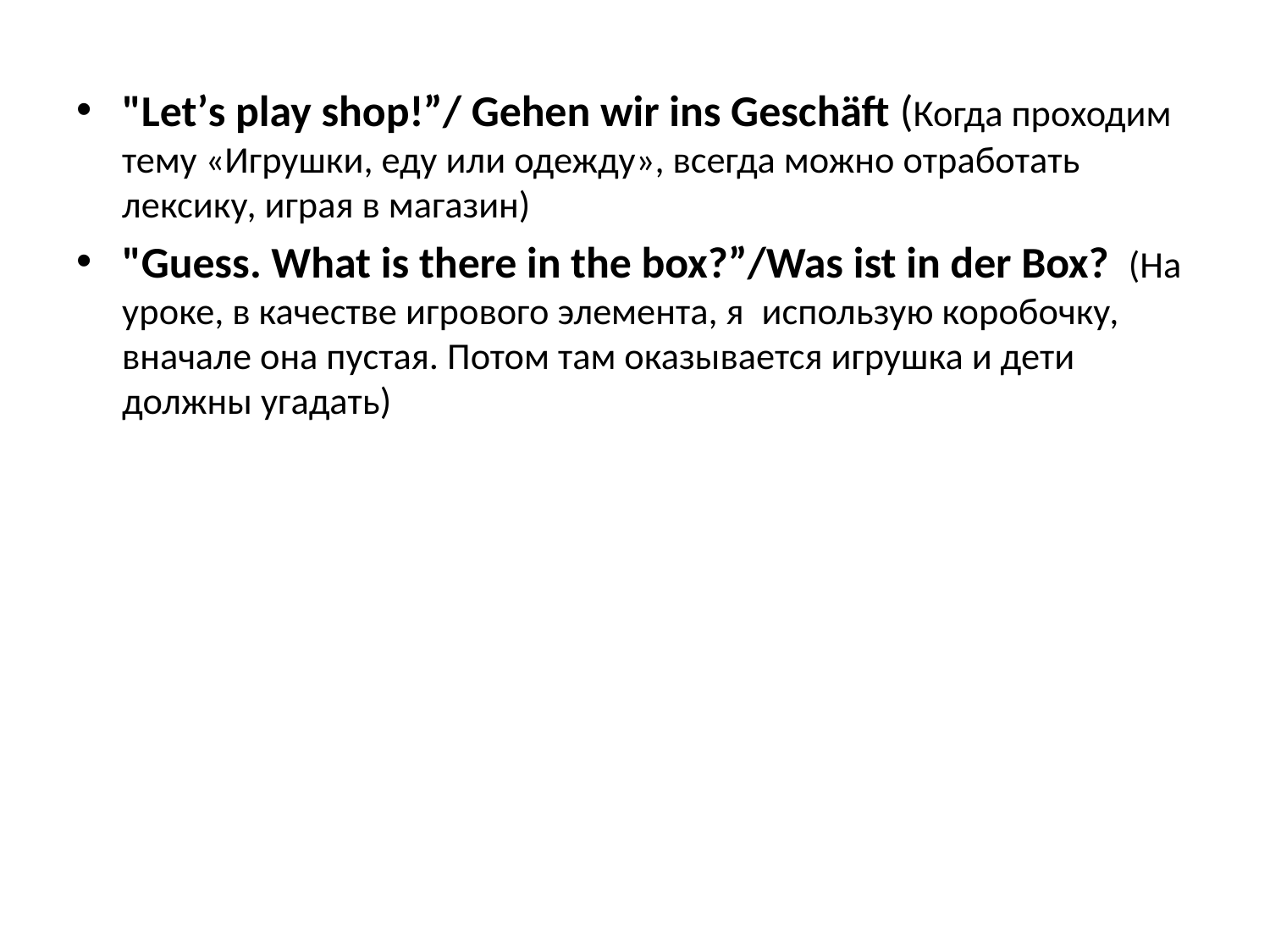

"Let’s play shop!”/ Gehen wir ins Geschäft (Когда проходим тему «Игрушки, еду или одежду», всегда можно отработать лексику, играя в магазин)
"Guess. What is there in the box?”/Was ist in der Box?  (На уроке, в качестве игрового элемента, я  использую коробочку, вначале она пустая. Потом там оказывается игрушка и дети должны угадать)